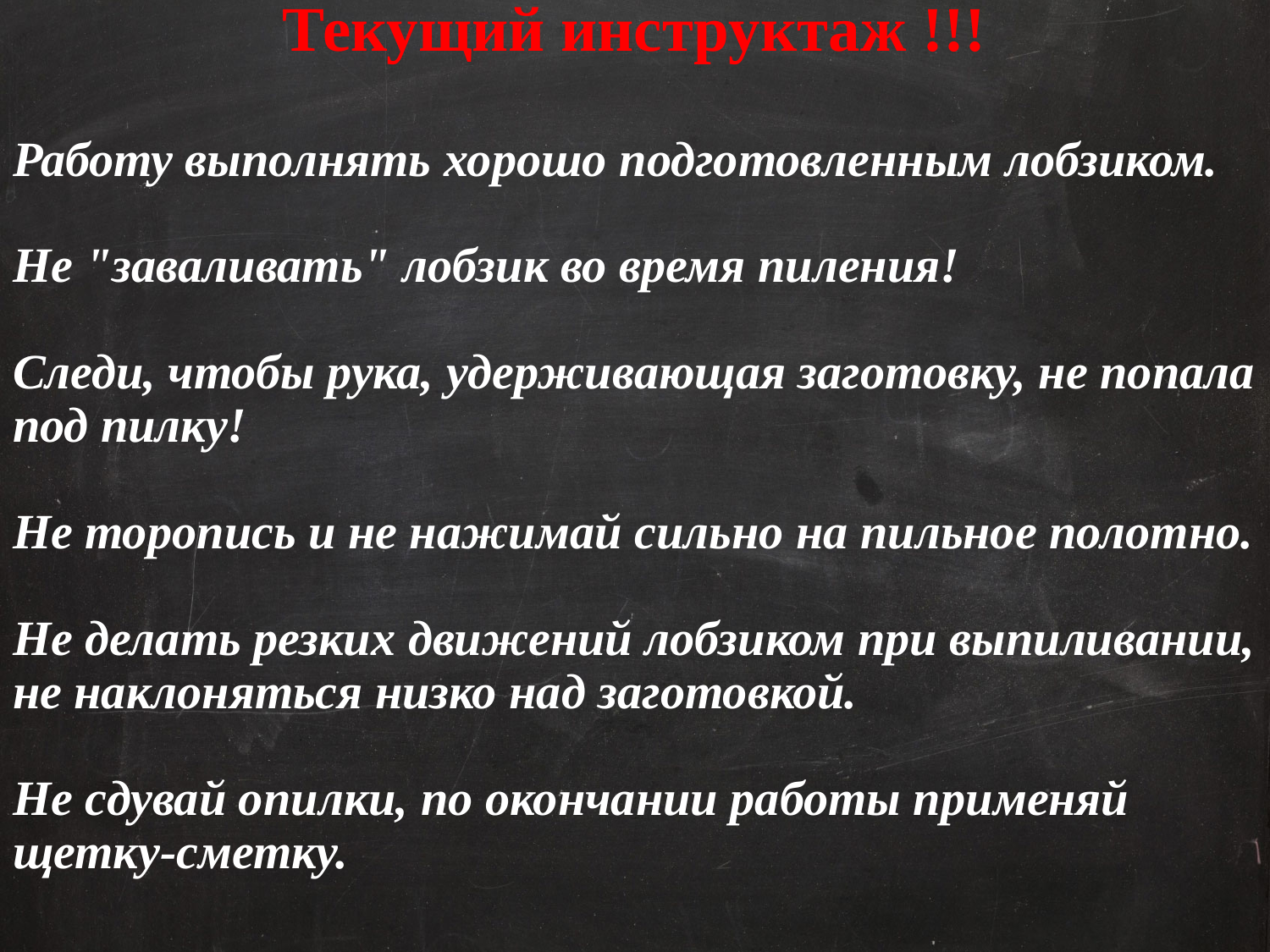

# Текущий инструктаж !!! Работу выполнять хорошо подготовленным лобзиком. Не "заваливать" лобзик во время пиления! Следи, чтобы рука, удерживающая заготовку, не попала под пилку! Не торопись и не нажимай сильно на пильное полотно. Не делать резких движений лобзиком при выпиливании, не наклоняться низко над заготовкой. Не сдувай опилки, по окончании работы применяй щетку-сметку.